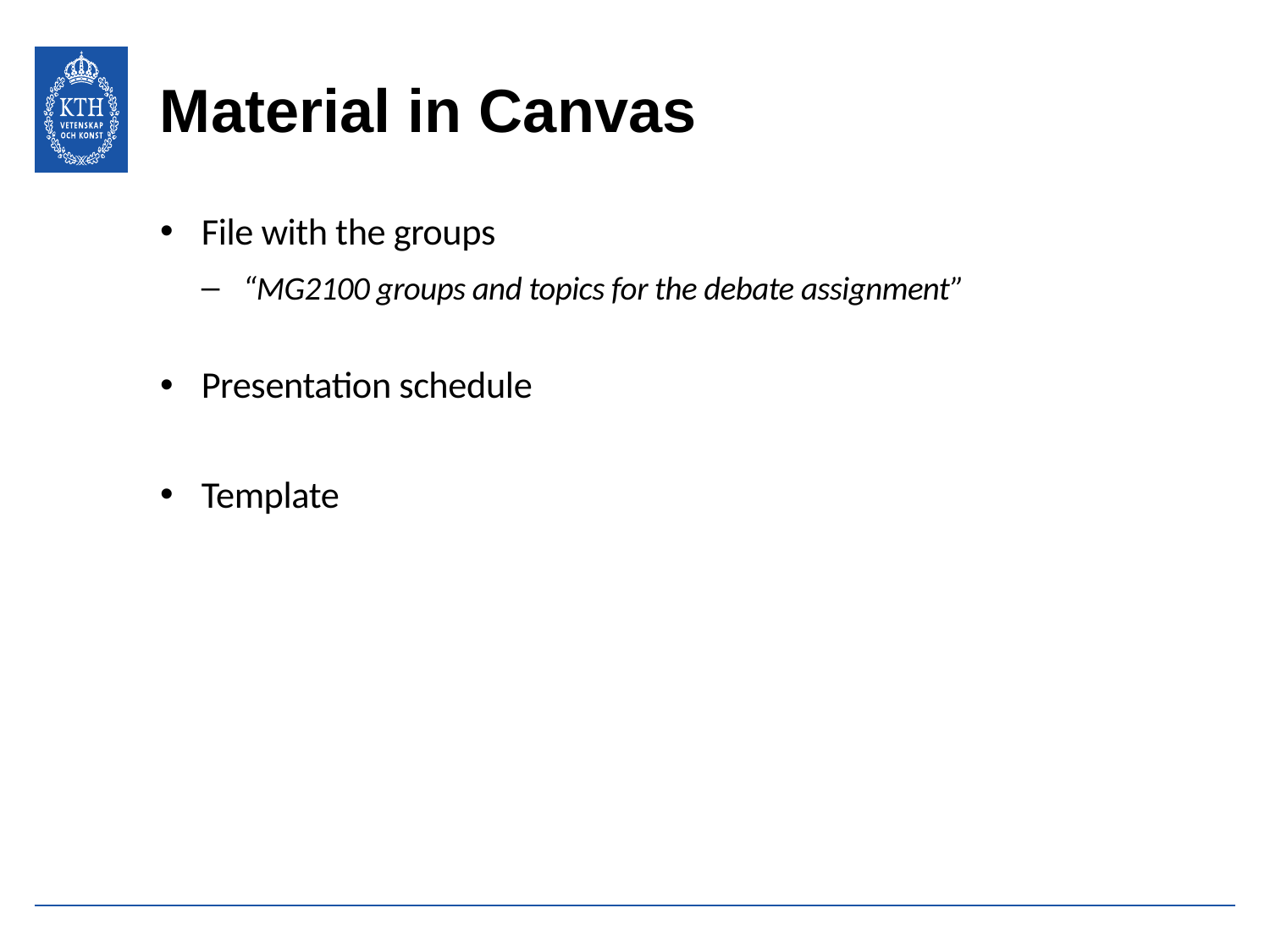

# Material in Canvas
File with the groups
“MG2100 groups and topics for the debate assignment”
Presentation schedule
Template